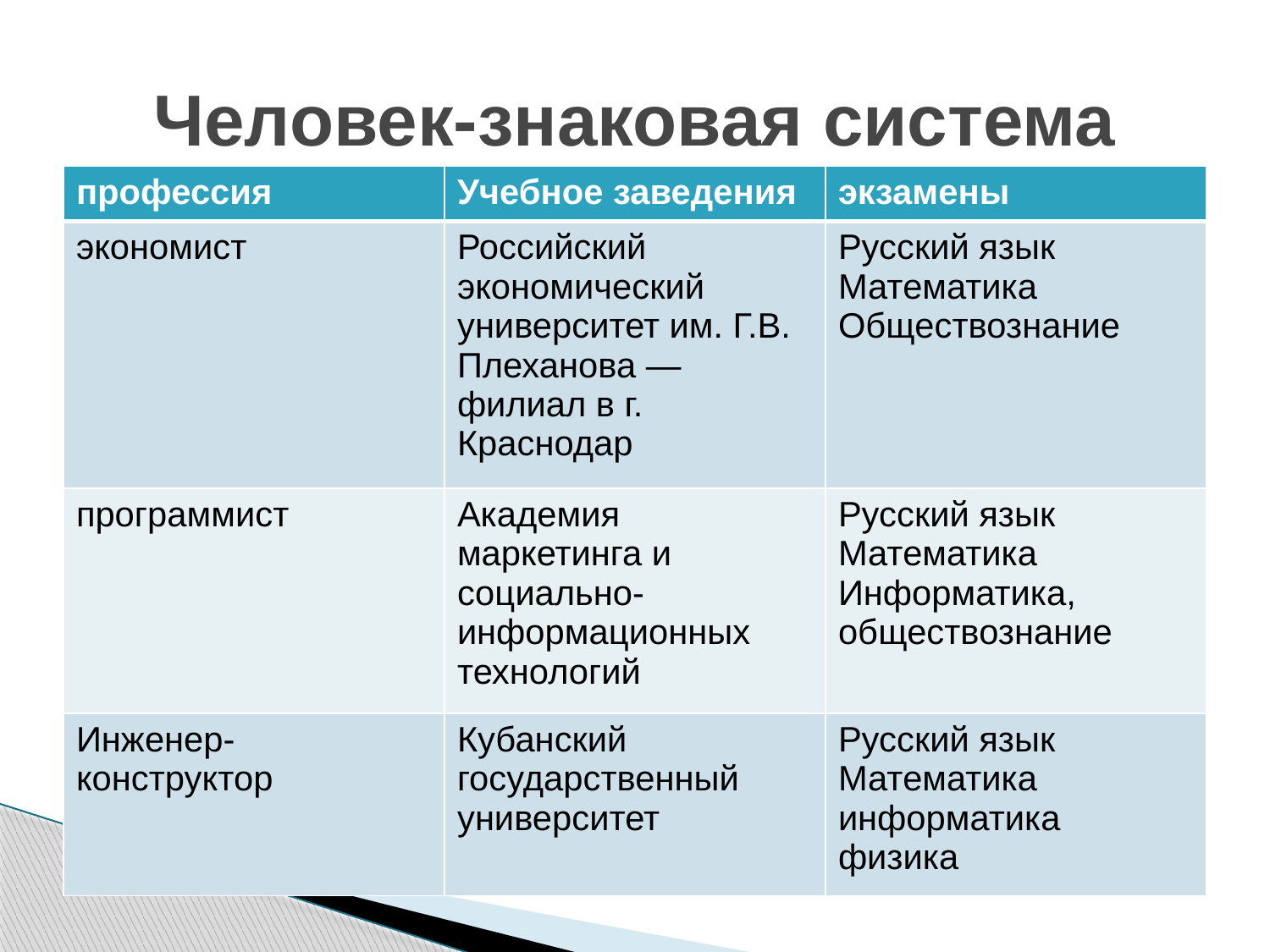

# Человек-знаковая система
| профессия | Учебное заведения | экзамены |
| --- | --- | --- |
| экономист | Российский экономический университет им. Г.В. Плеханова — филиал в г. Краснодар | Русский язык Математика Обществознание |
| программист | Академия маркетинга и социально-информационных технологий | Русский язык Математика Информатика, обществознание |
| Инженер-конструктор | Кубанский государственный университет | Русский язык Математика информатика физика |